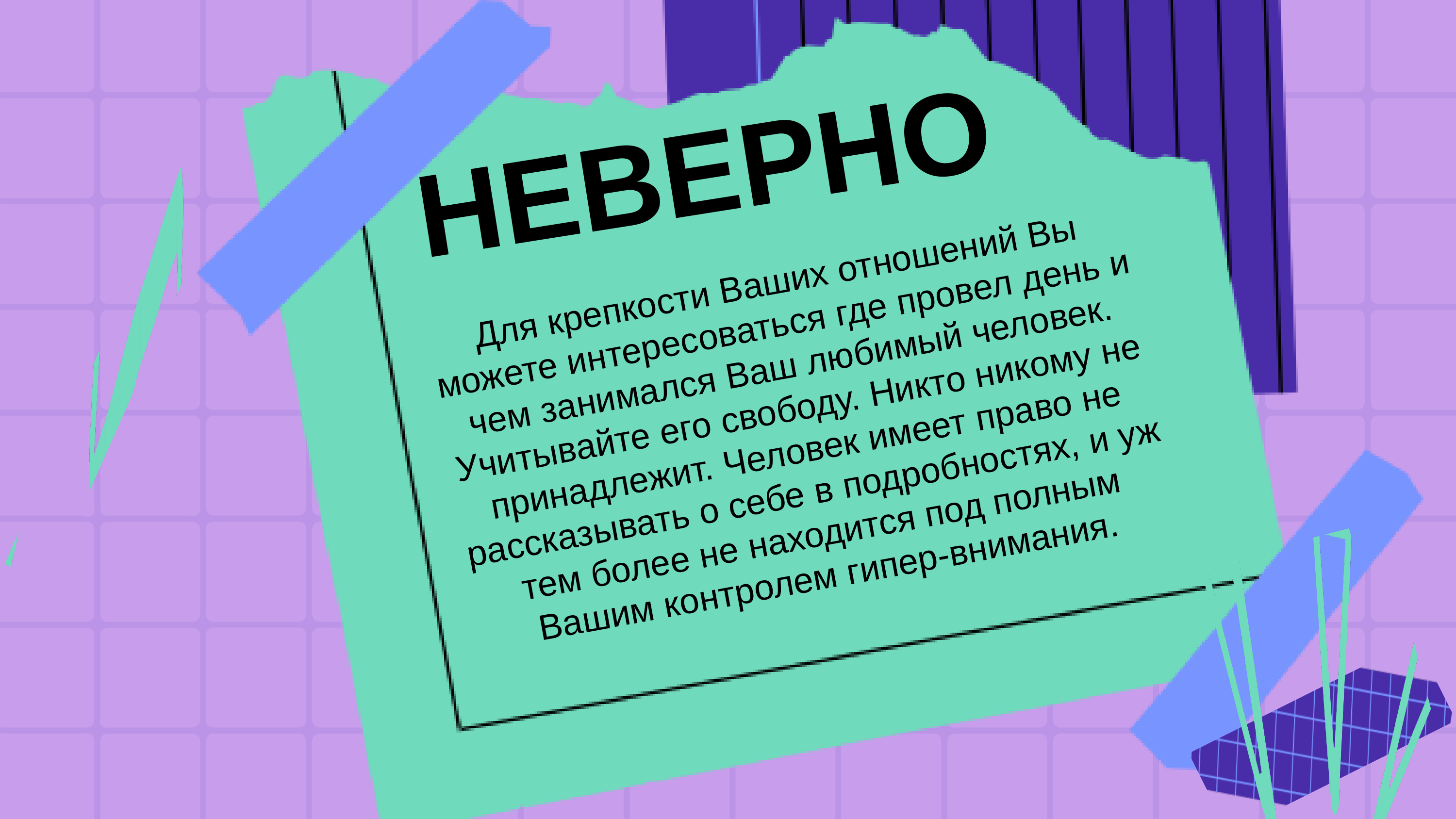

НЕВЕРНО
Для крепкости Ваших отношений Вы можете интересоваться где провел день и чем занимался Ваш любимый человек.
Учитывайте его свободу. Никто никому не принадлежит. Человек имеет право не рассказывать о себе в подробностях, и уж тем более не находится под полным Вашим контролем гипер-внимания.